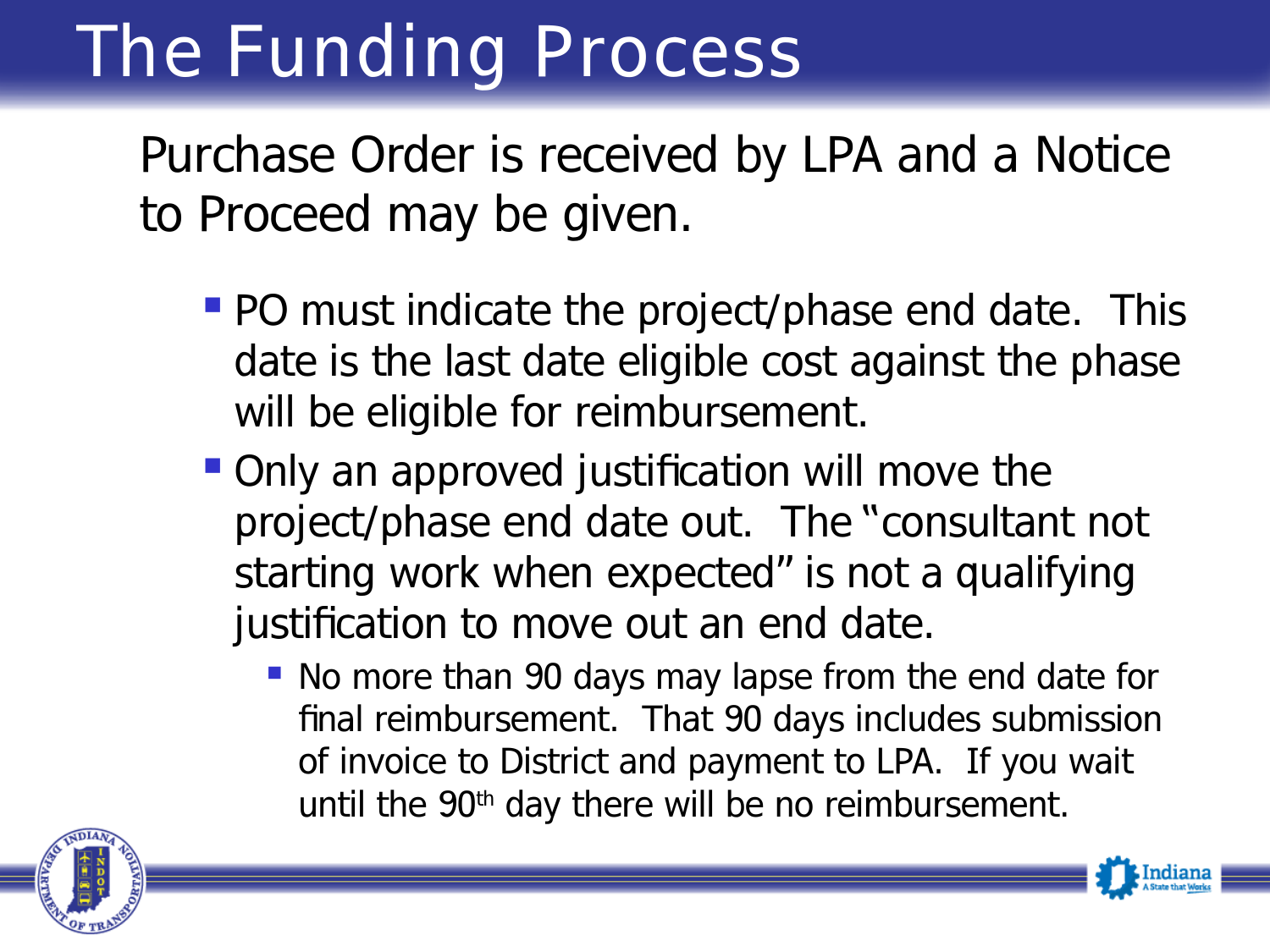

# The Funding Process
Purchase Order is received by LPA and a Notice to Proceed may be given.
PO must indicate the project/phase end date.  This date is the last date eligible cost against the phase will be eligible for reimbursement.
Only an approved justification will move the project/phase end date out.  The “consultant not starting work when expected” is not a qualifying justification to move out an end date.
No more than 90 days may lapse from the end date for final reimbursement.  That 90 days includes submission of invoice to District and payment to LPA.  If you wait until the 90th day there will be no reimbursement.